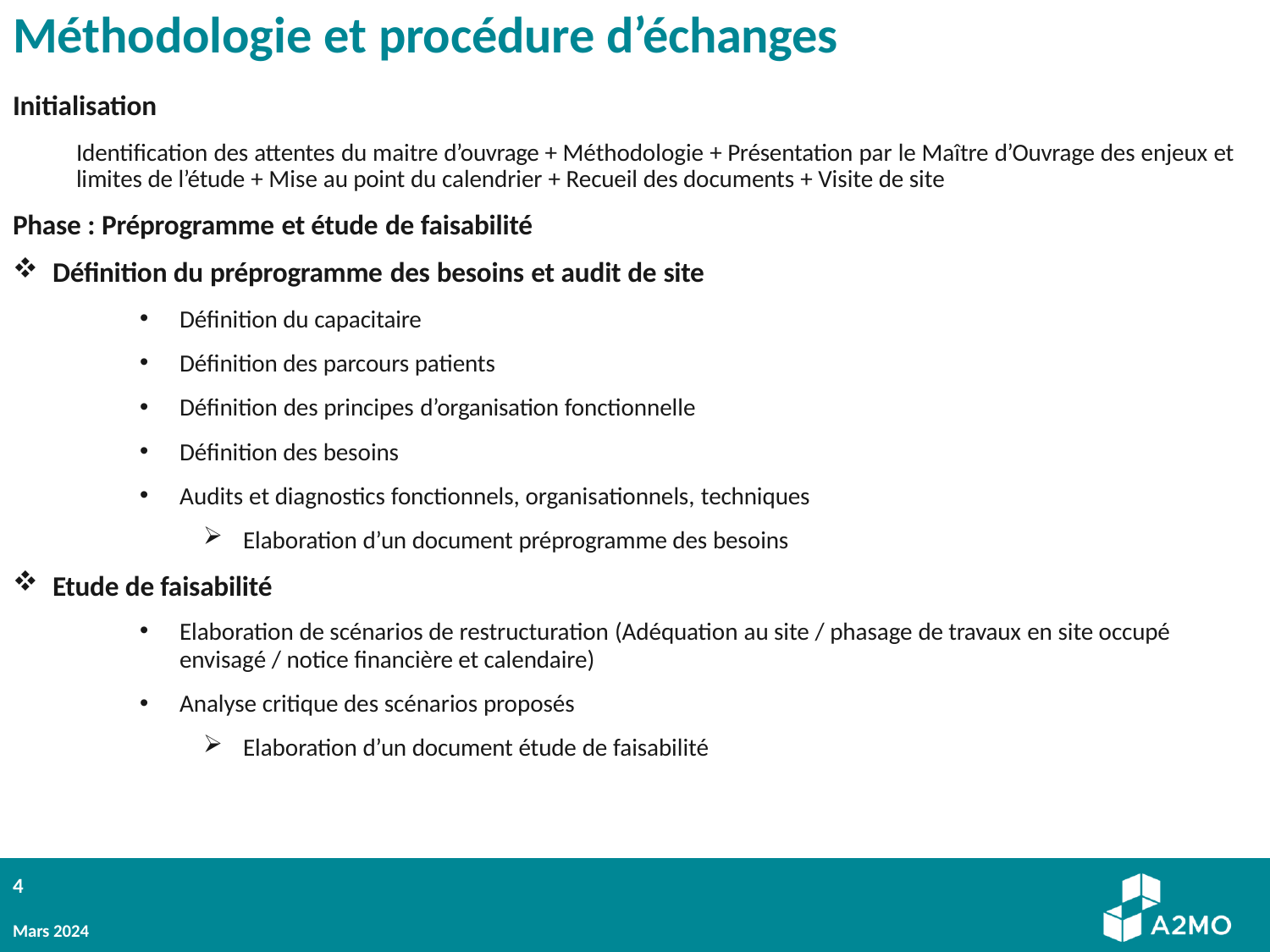

# Méthodologie et procédure d’échanges
Initialisation
Identification des attentes du maitre d’ouvrage + Méthodologie + Présentation par le Maître d’Ouvrage des enjeux et  limites de l’étude + Mise au point du calendrier + Recueil des documents + Visite de site
Phase : Préprogramme et étude de faisabilité
Définition du préprogramme des besoins et audit de site
Définition du capacitaire
Définition des parcours patients
Définition des principes d’organisation fonctionnelle
Définition des besoins
Audits et diagnostics fonctionnels, organisationnels, techniques
Elaboration d’un document préprogramme des besoins
Etude de faisabilité
Elaboration de scénarios de restructuration (Adéquation au site / phasage de travaux en site occupé
envisagé / notice financière et calendaire)
Analyse critique des scénarios proposés
Elaboration d’un document étude de faisabilité
4
Mars 2024